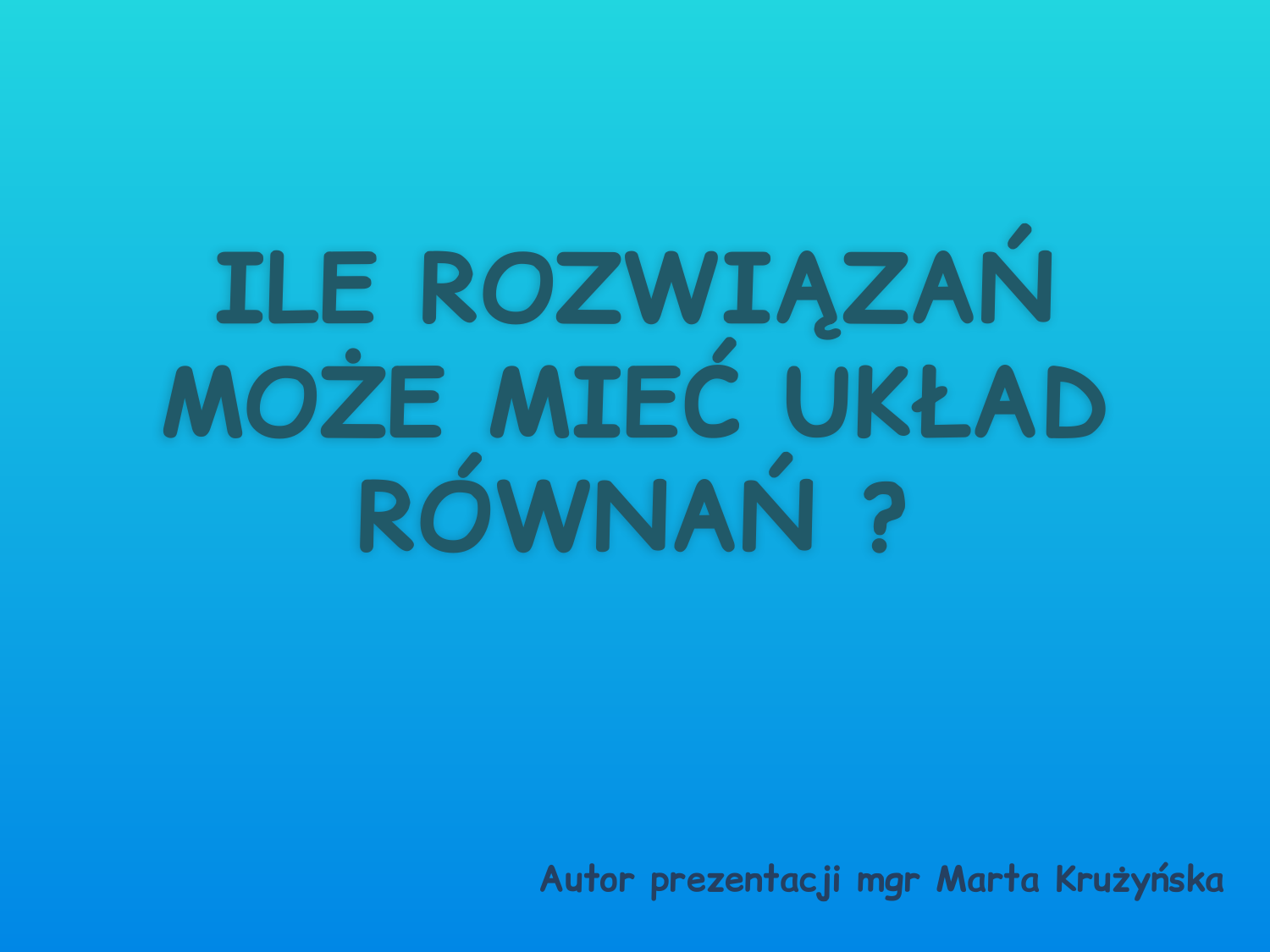

# ILE ROZWIĄZAŃ MOŻE MIEĆ UKŁAD RÓWNAŃ ?
Autor prezentacji mgr Marta Krużyńska